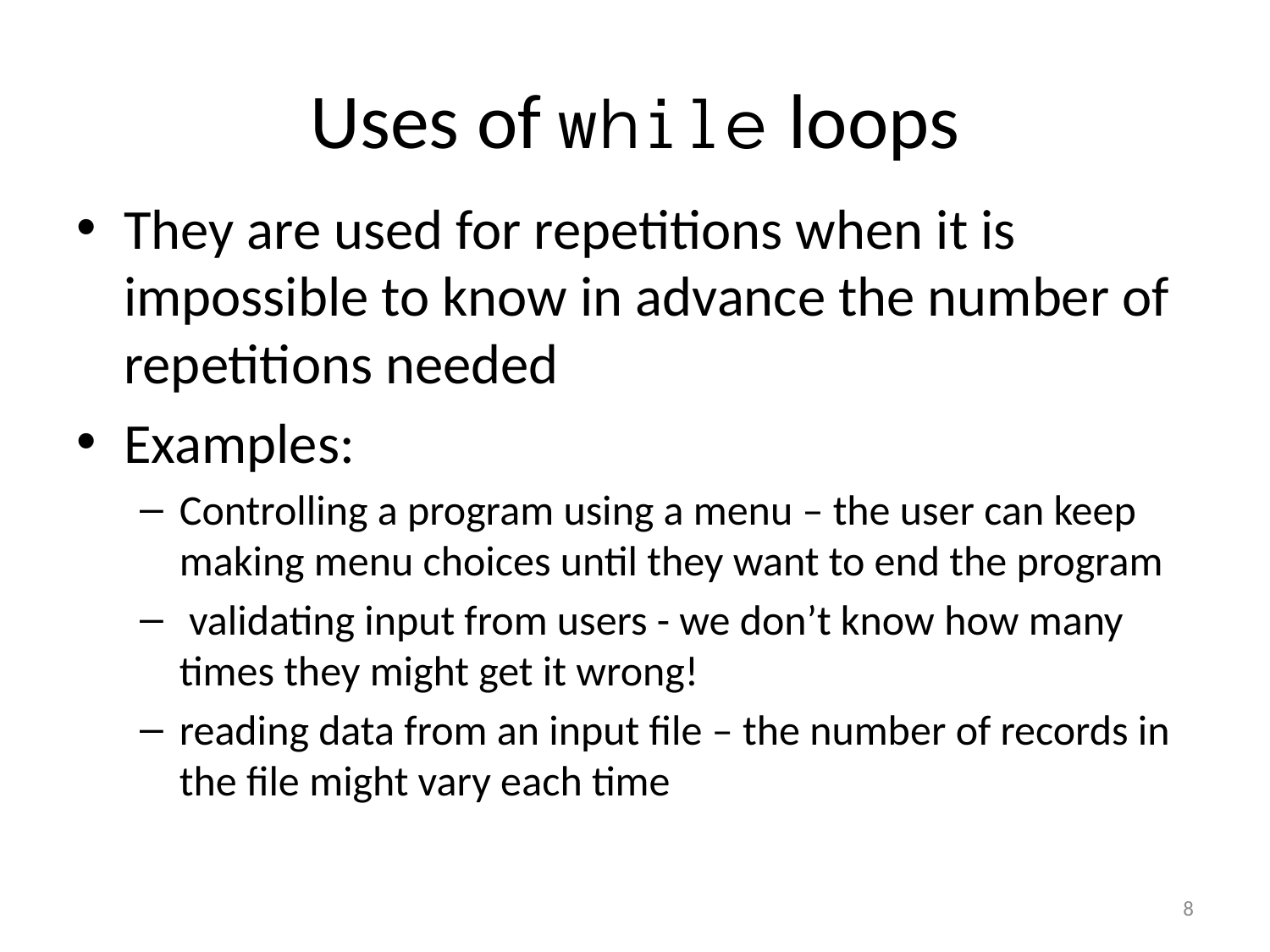

# Uses of while loops
They are used for repetitions when it is impossible to know in advance the number of repetitions needed
Examples:
Controlling a program using a menu – the user can keep making menu choices until they want to end the program
 validating input from users - we don’t know how many times they might get it wrong!
reading data from an input file – the number of records in the file might vary each time
8